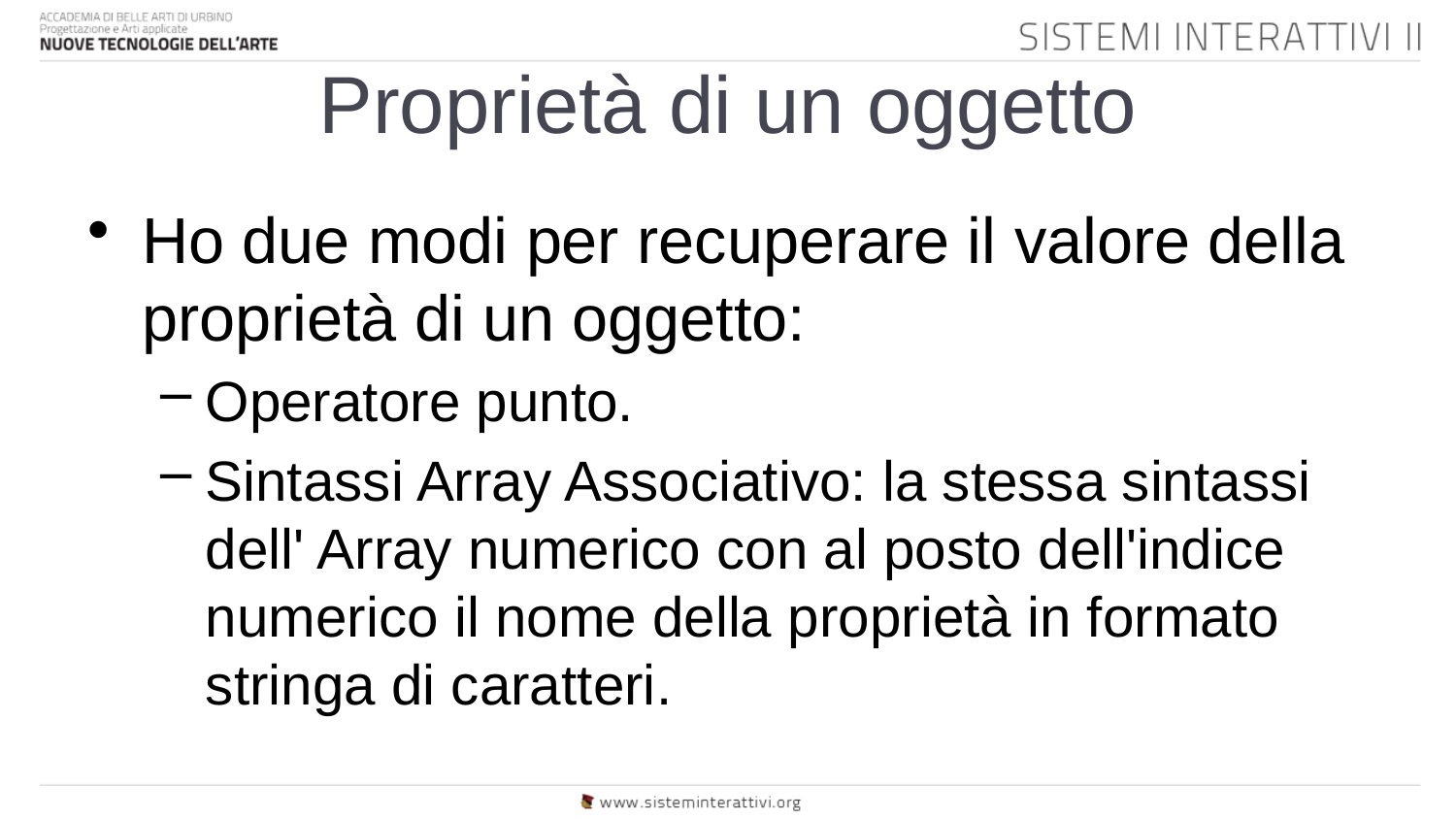

# Proprietà di un oggetto
Ho due modi per recuperare il valore della proprietà di un oggetto:
Operatore punto.
Sintassi Array Associativo: la stessa sintassi dell' Array numerico con al posto dell'indice numerico il nome della proprietà in formato stringa di caratteri.